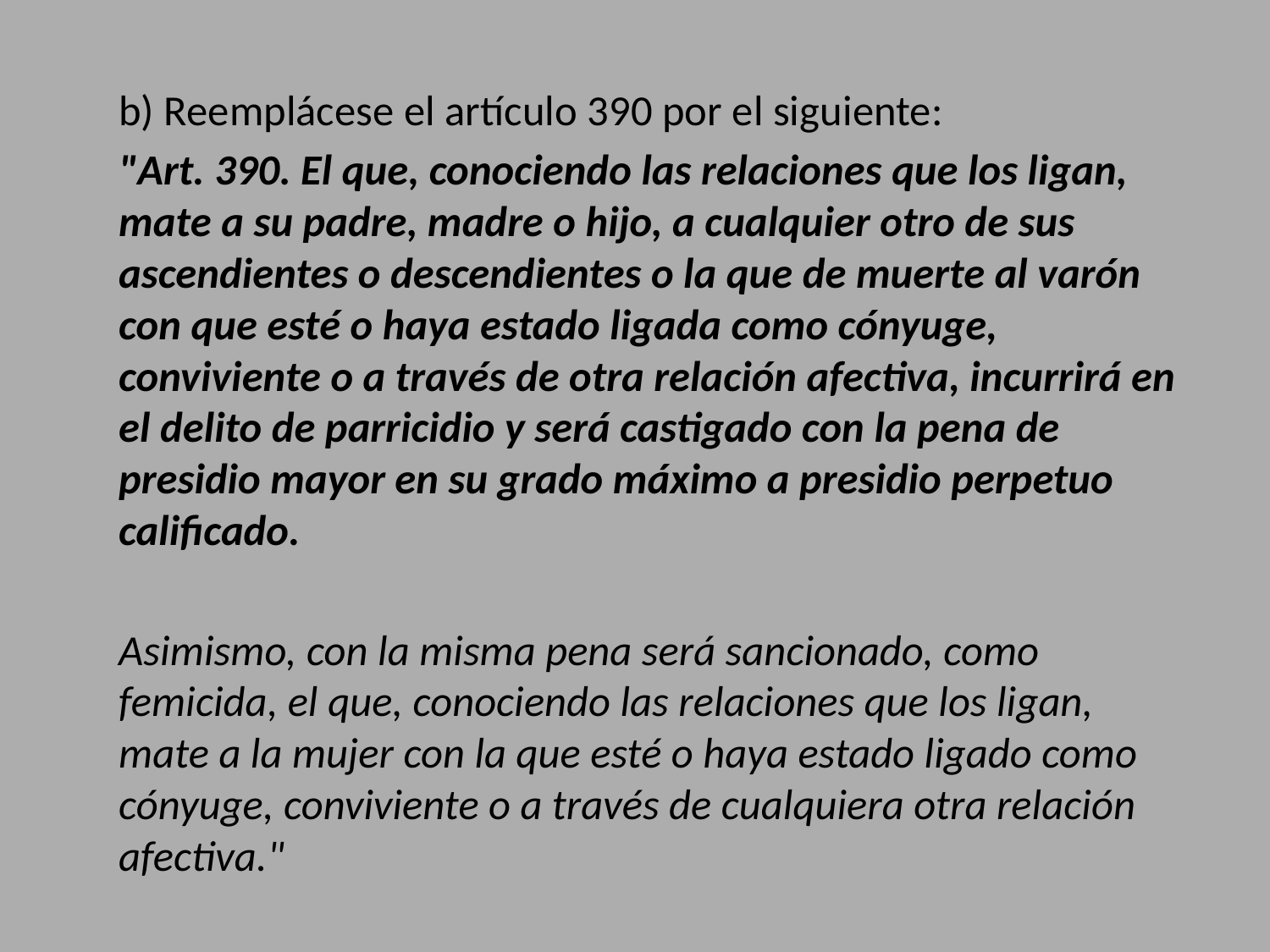

#
	b) Reemplácese el artículo 390 por el siguiente:
	"Art. 390. El que, conociendo las relaciones que los ligan, mate a su padre, madre o hijo, a cualquier otro de sus ascendientes o descendientes o la que de muerte al varón con que esté o haya estado ligada como cónyuge, conviviente o a través de otra relación afectiva, incurrirá en el delito de parricidio y será castigado con la pena de presidio mayor en su grado máximo a presidio perpetuo calificado.

	Asimismo, con la misma pena será sancionado, como  femicida, el que, conociendo las relaciones que los ligan, mate a la mujer con la que esté o haya estado ligado como cónyuge, conviviente o a través de cualquiera otra relación afectiva."